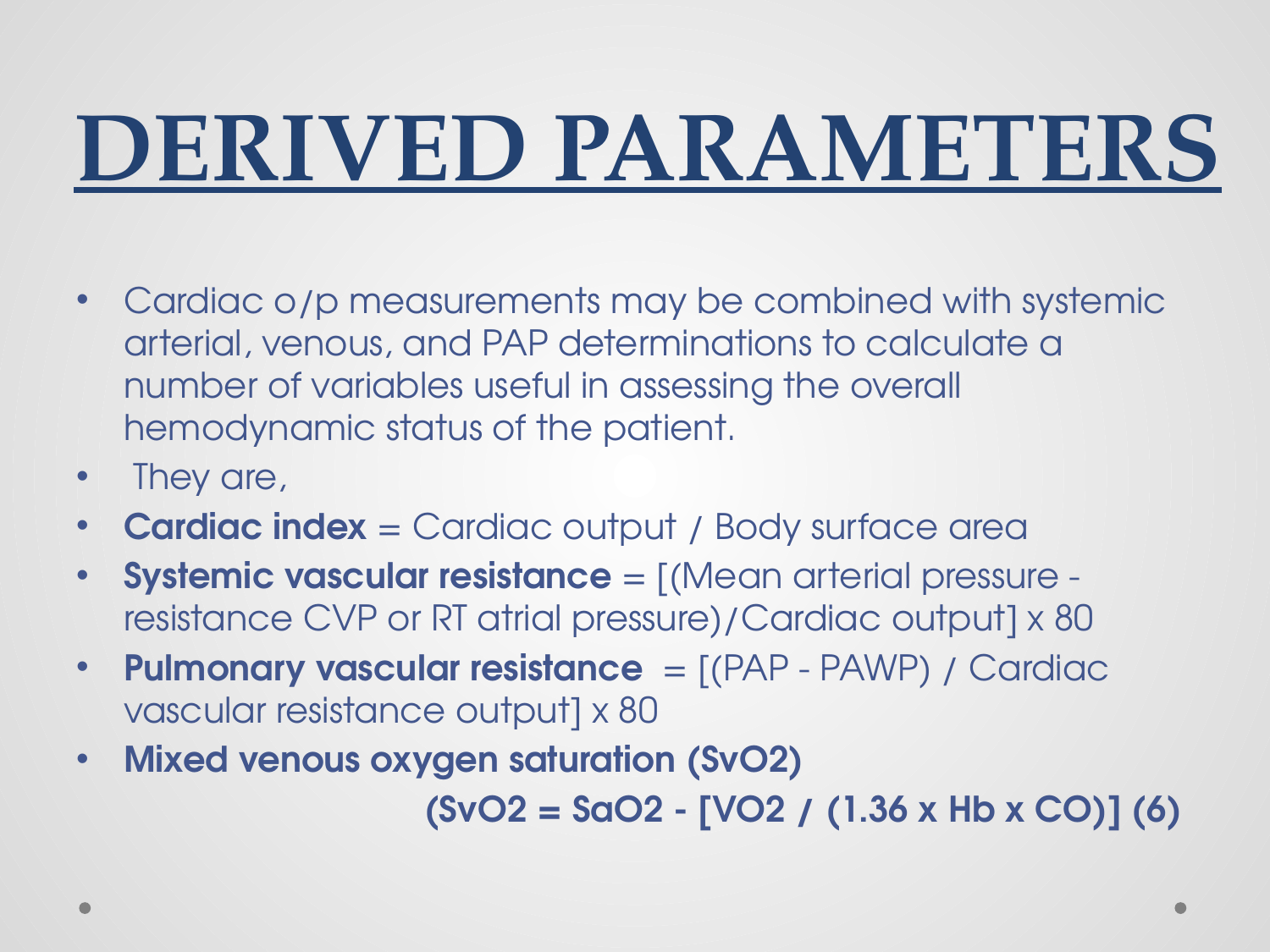

# DERIVED PARAMETERS

Cardiac o/p measurements may be combined with systemic arterial, venous, and PAP determinations to calculate a number of variables useful in assessing the overall hemodynamic status of the patient.
 They are,
Cardiac index = Cardiac output / Body surface area
Systemic vascular resistance = [(Mean arterial pressure - resistance CVP or RT atrial pressure)/Cardiac output] x 80
Pulmonary vascular resistance  = [(PAP - PAWP) / Cardiac vascular resistance output] x 80
Mixed venous oxygen saturation (SvO2)
                                   (SvO2 = SaO2 - [VO2 / (1.36 x Hb x CO)] (6)